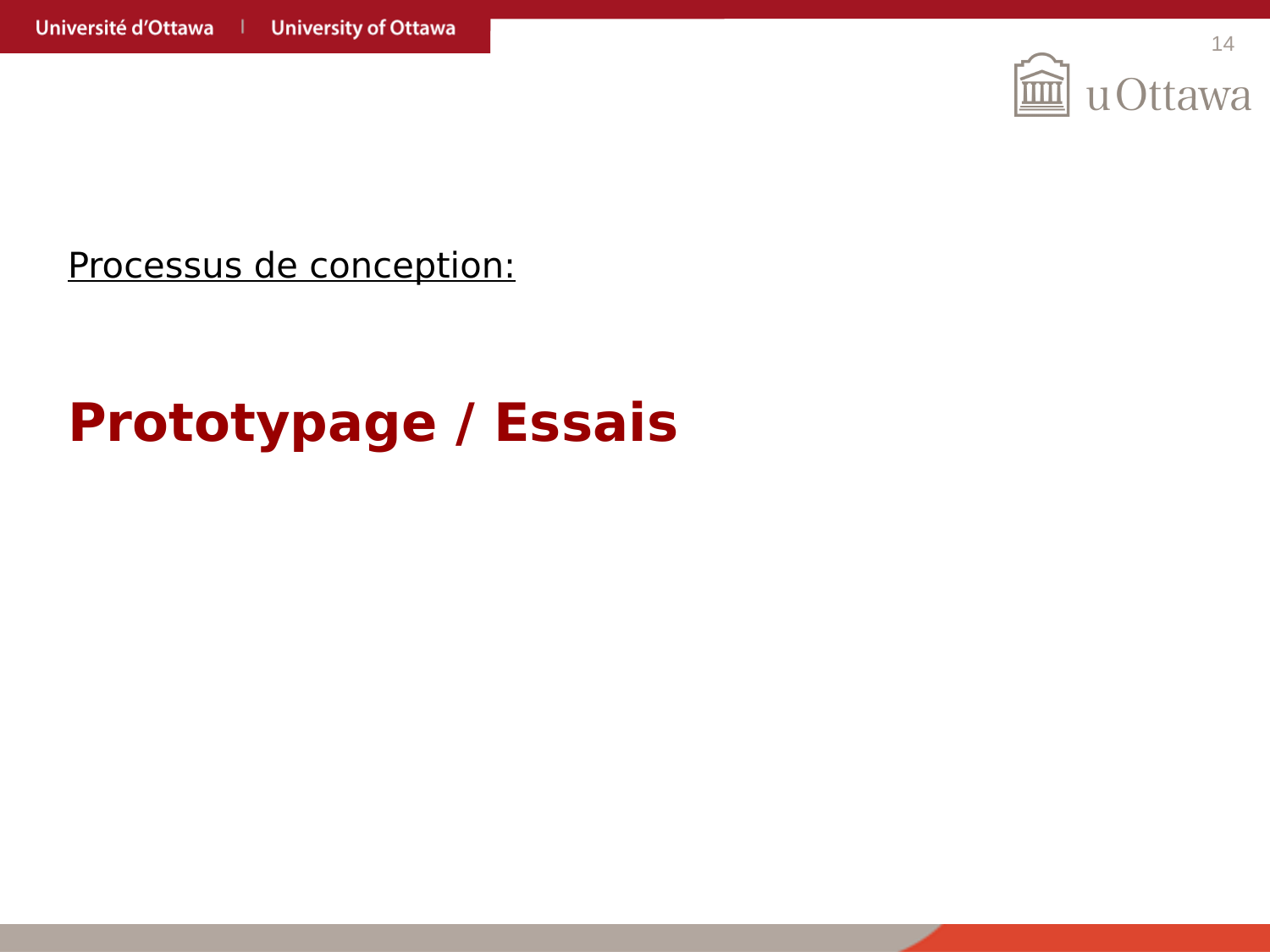

Processus de conception:
# Prototypage / Essais